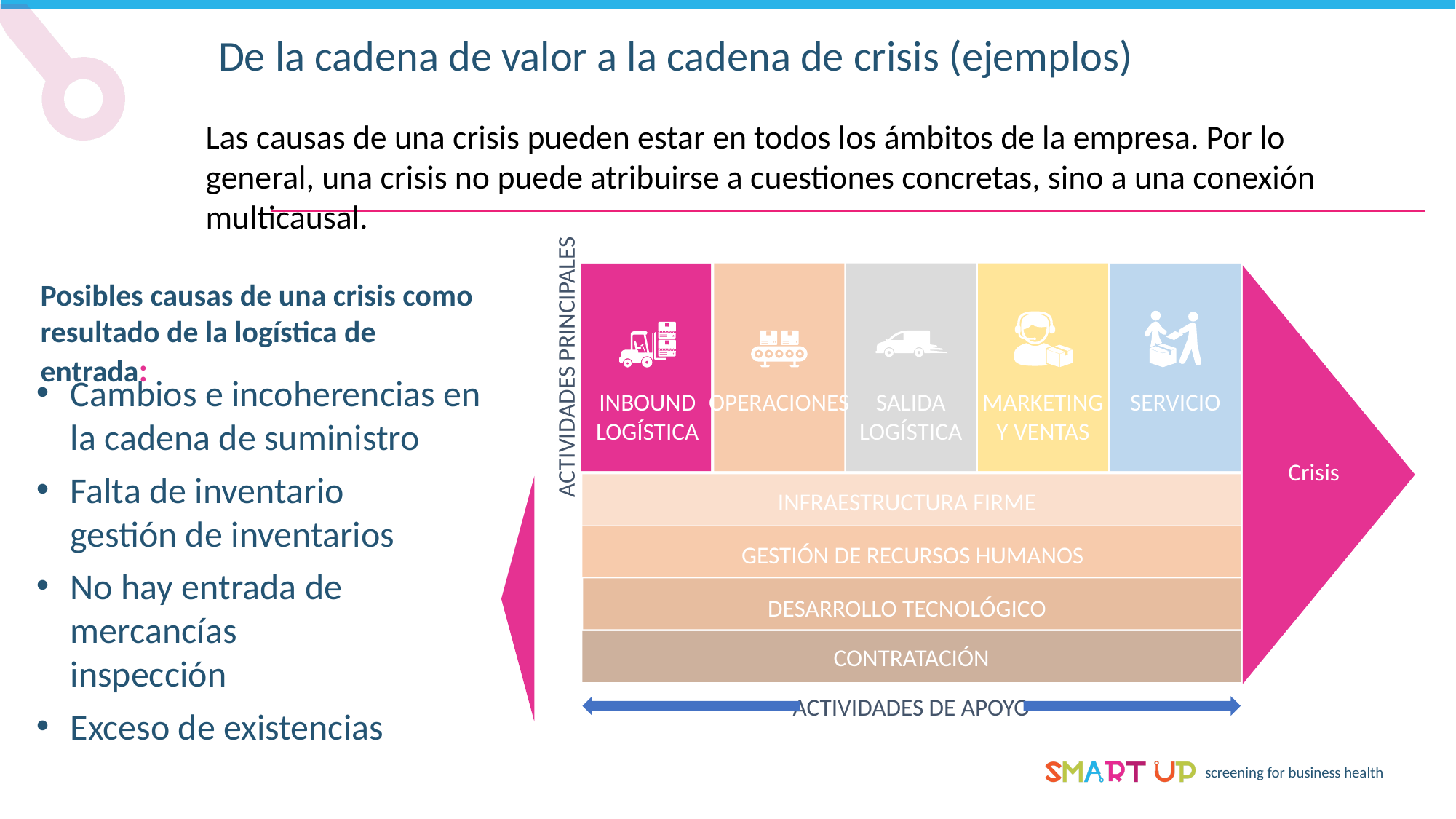

De la cadena de valor a la cadena de crisis (ejemplos)
Las causas de una crisis pueden estar en todos los ámbitos de la empresa. Por lo general, una crisis no puede atribuirse a cuestiones concretas, sino a una conexión multicausal.

Posibles causas de una crisis como resultado de la logística de entrada:

ACTIVIDADES PRINCIPALES
OPERACIONES
INBOUND
LOGÍSTICA
SALIDA
LOGÍSTICA
MARKETING
Y VENTAS
SERVICIO

Cambios e incoherencias en la cadena de suministro
Falta de inventario
gestión de inventarios
No hay entrada de mercancías
inspección
Exceso de existencias
Crisis

INFRAESTRUCTURA FIRME
INFRAESTRUCTURA FIRME

GESTIÓN DE RECURSOS HUMANOS
GESTIÓN DE RECURSOS HUMANOS

DESARROLLO TECNOLÓGICO

CONTRATACIÓN
ACTIVIDADES DE APOYO